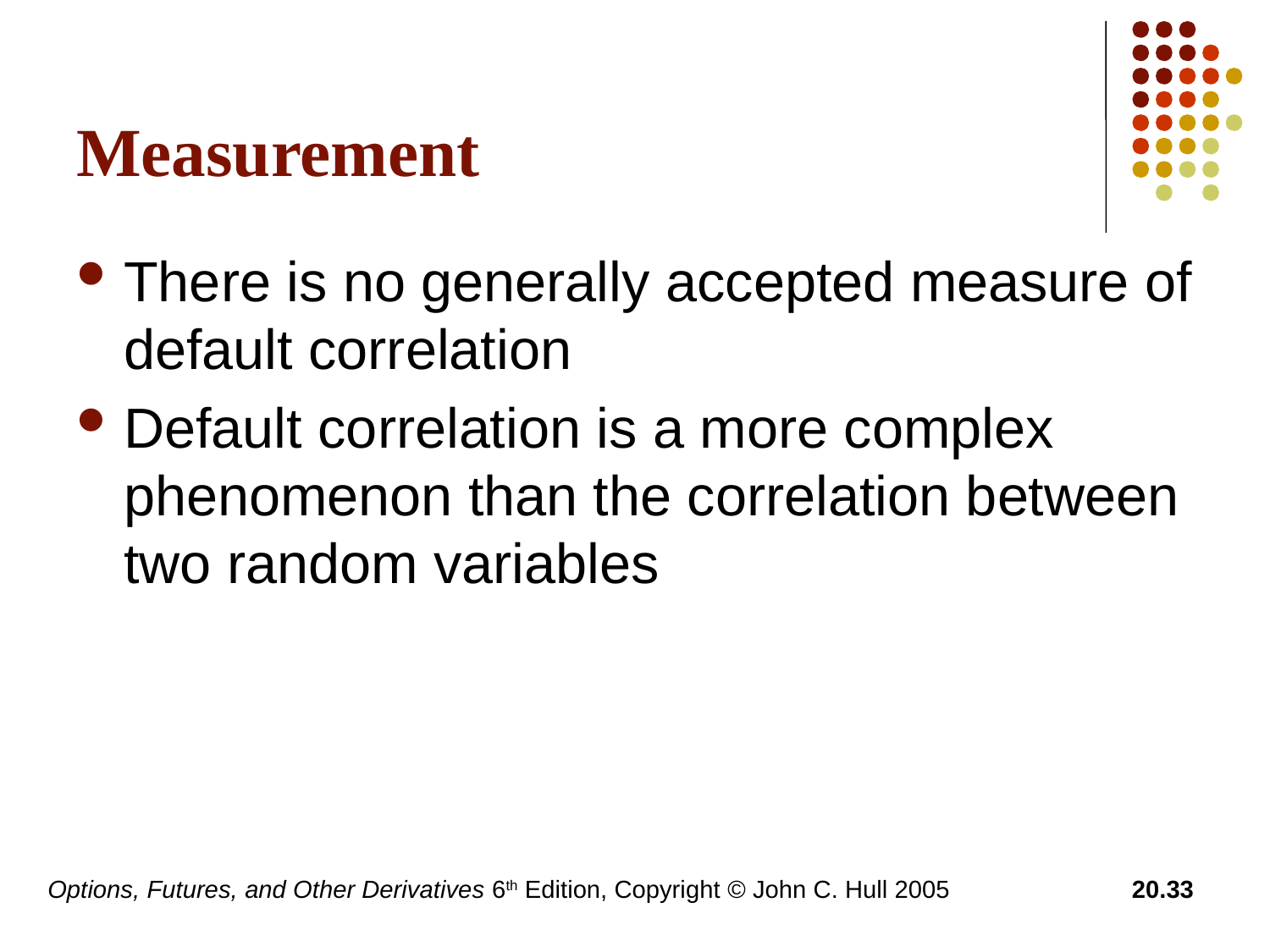

# Measurement
There is no generally accepted measure of default correlation
Default correlation is a more complex phenomenon than the correlation between two random variables
Options, Futures, and Other Derivatives 6th Edition, Copyright © John C. Hull 2005
20.33